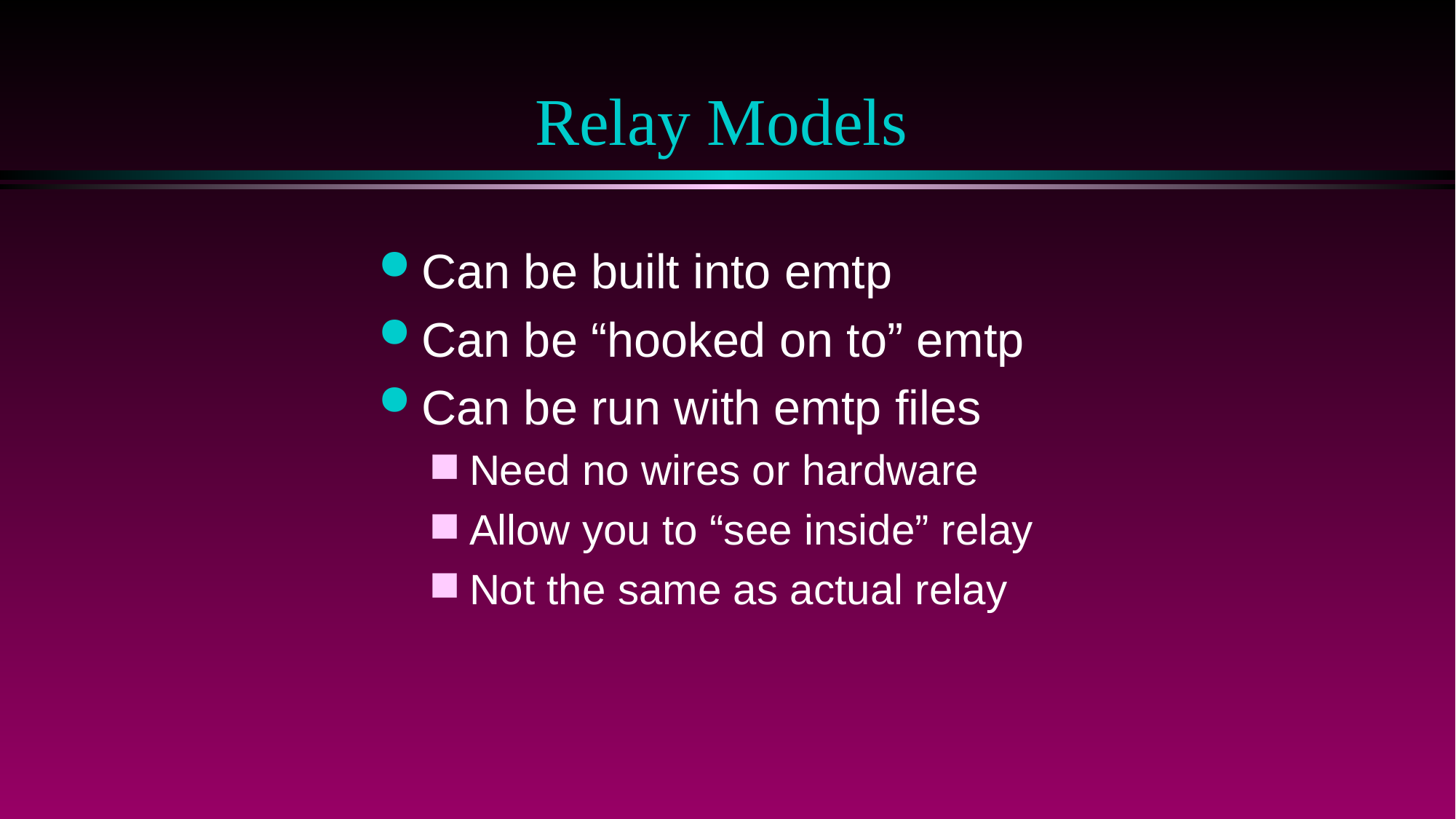

# Relay Models
Can be built into emtp
Can be “hooked on to” emtp
Can be run with emtp files
Need no wires or hardware
Allow you to “see inside” relay
Not the same as actual relay